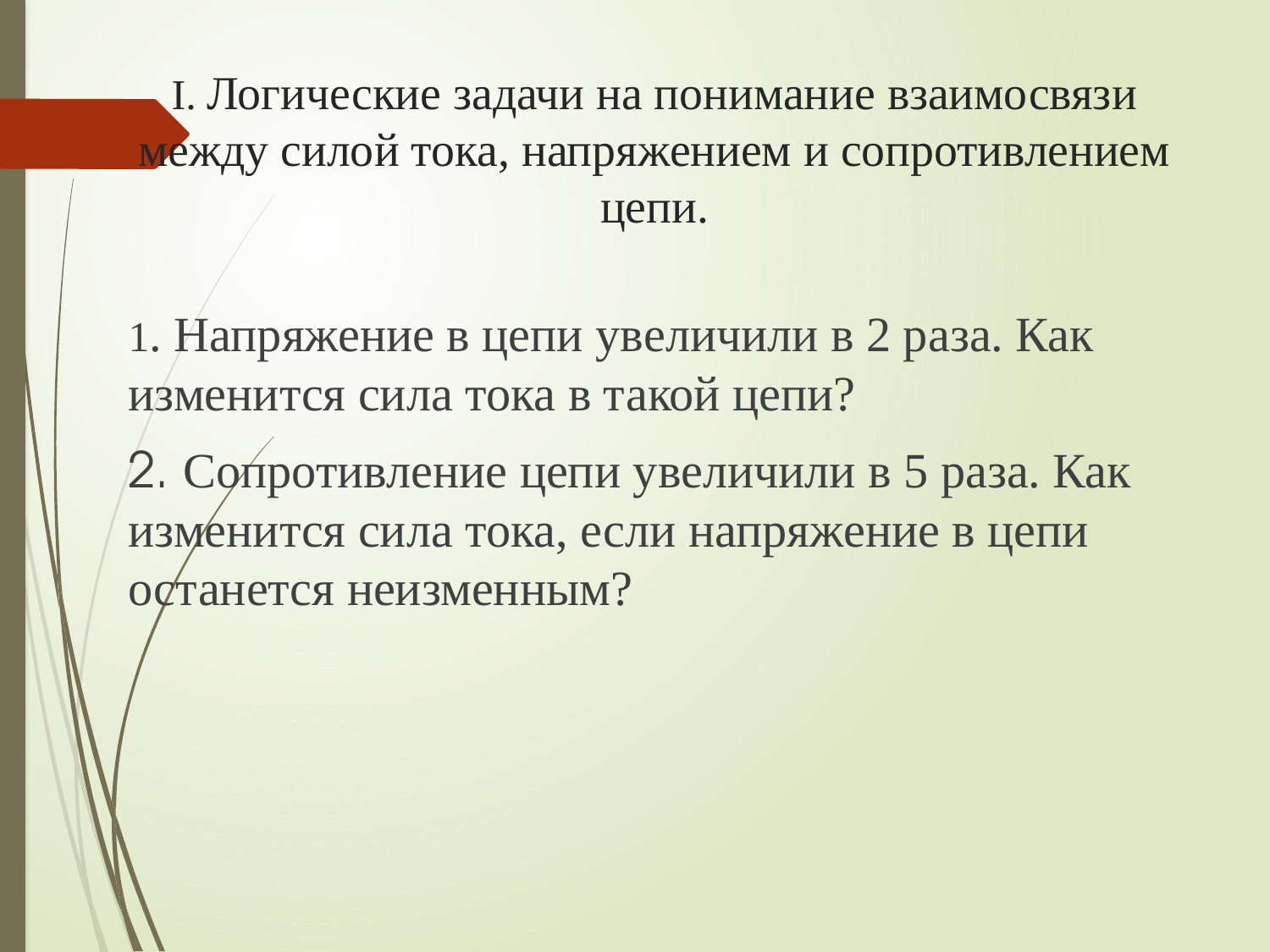

# I. Логические задачи на понимание взаимосвязи между силой тока, напряжением и сопротивлением цепи.
1. Напряжение в цепи увеличили в 2 раза. Как изменится сила тока в такой цепи?
2. Сопротивление цепи увеличили в 5 раза. Как изменится сила тока, если напряжение в цепи останется неизменным?